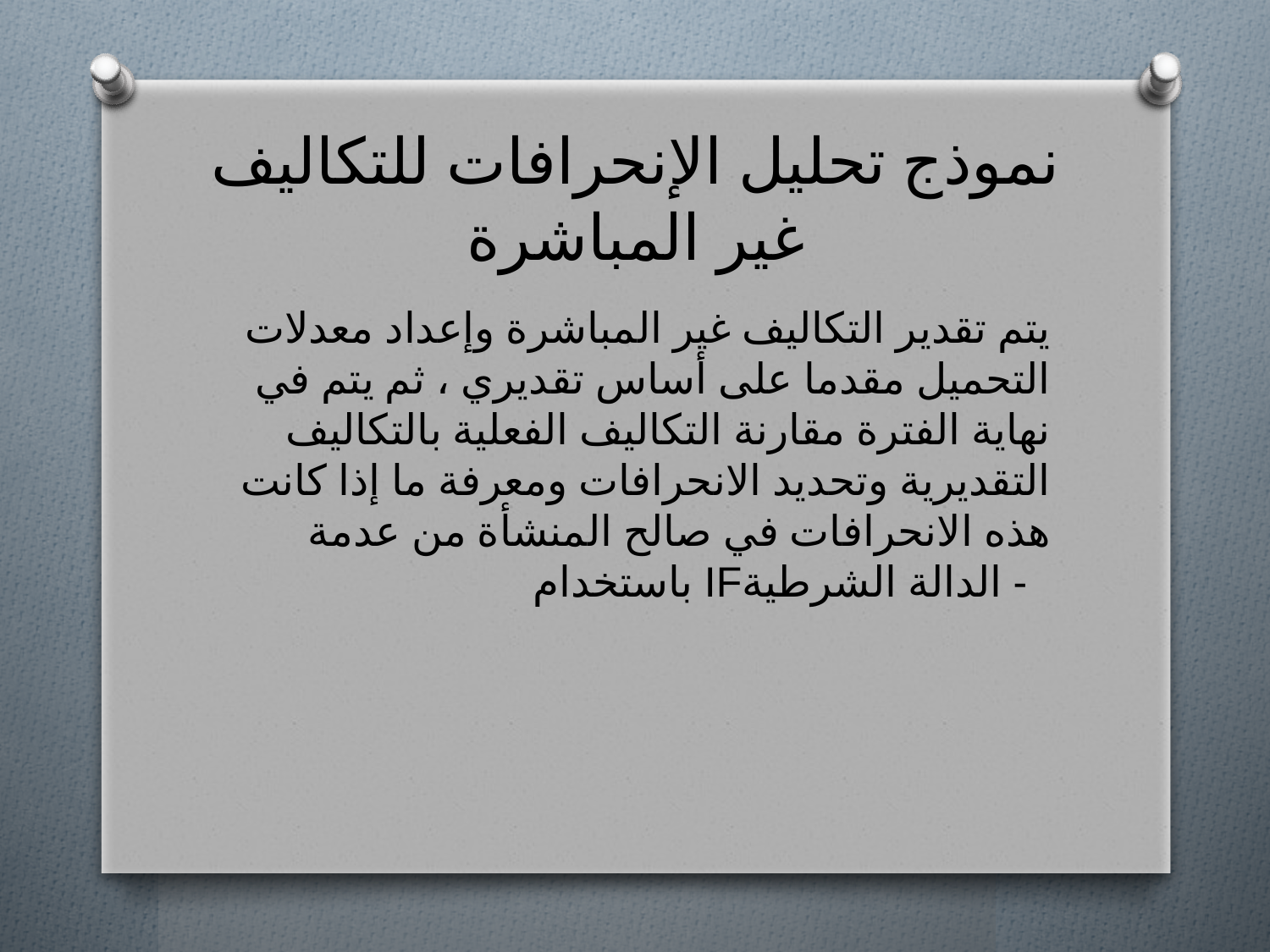

# نموذج تحليل الإنحرافات للتكاليف غير المباشرة
يتم تقدير التكاليف غير المباشرة وإعداد معدلات التحميل مقدما على أساس تقديري ، ثم يتم في نهاية الفترة مقارنة التكاليف الفعلية بالتكاليف التقديرية وتحديد الانحرافات ومعرفة ما إذا كانت هذه الانحرافات في صالح المنشأة من عدمة باستخدام IFالدالة الشرطية -